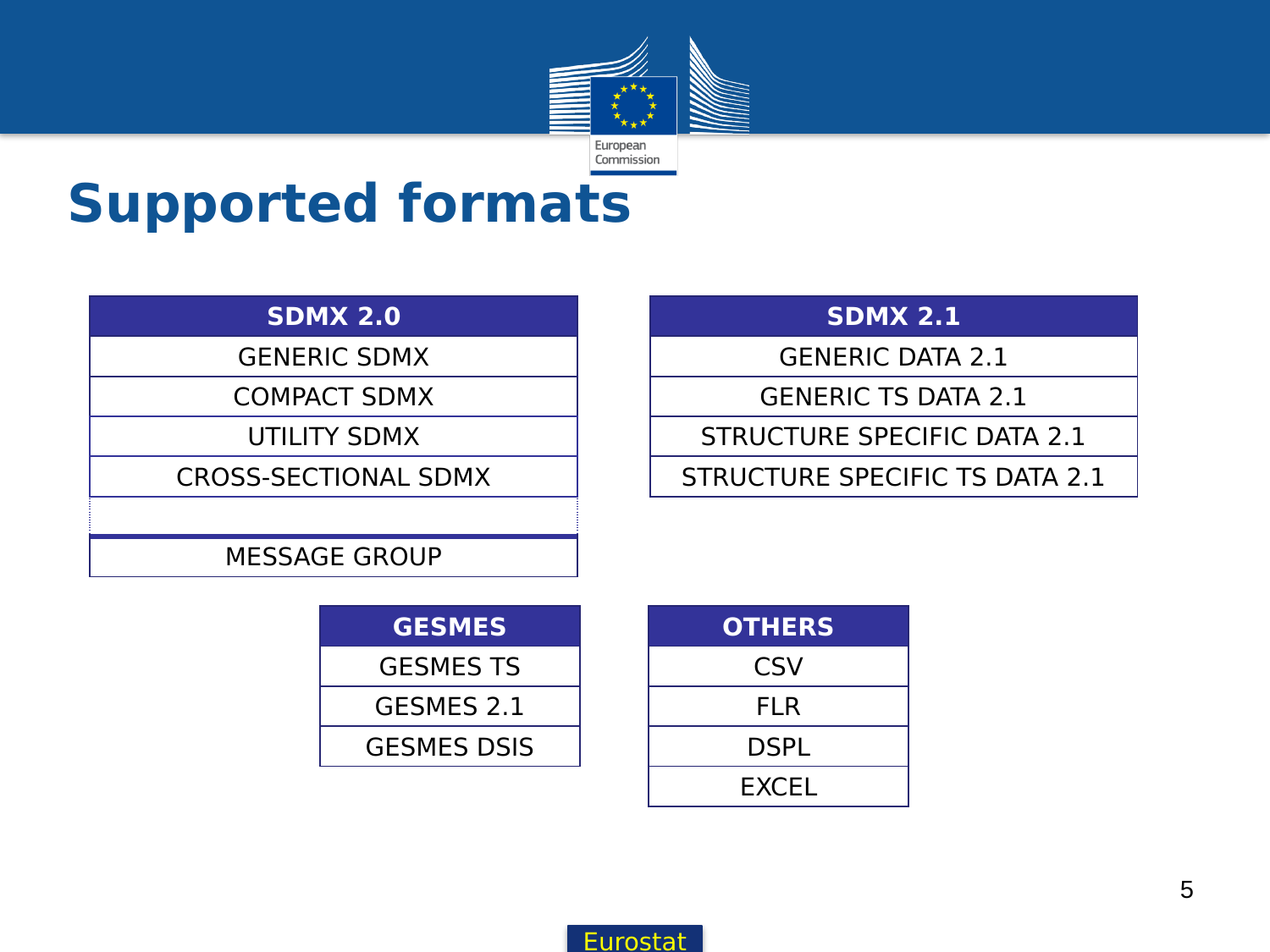

# Supported formats
| SDMX 2.0 |
| --- |
| GENERIC SDMX |
| COMPACT SDMX |
| UTILITY SDMX |
| CROSS-SECTIONAL SDMX |
|  |
| MESSAGE GROUP |
| SDMX 2.1 |
| --- |
| GENERIC DATA 2.1 |
| GENERIC TS DATA 2.1 |
| STRUCTURE SPECIFIC DATA 2.1 |
| STRUCTURE SPECIFIC TS DATA 2.1 |
| GESMES |
| --- |
| GESMES TS |
| GESMES 2.1 |
| GESMES DSIS |
| OTHERS |
| --- |
| CSV |
| FLR |
| DSPL |
| EXCEL |

5